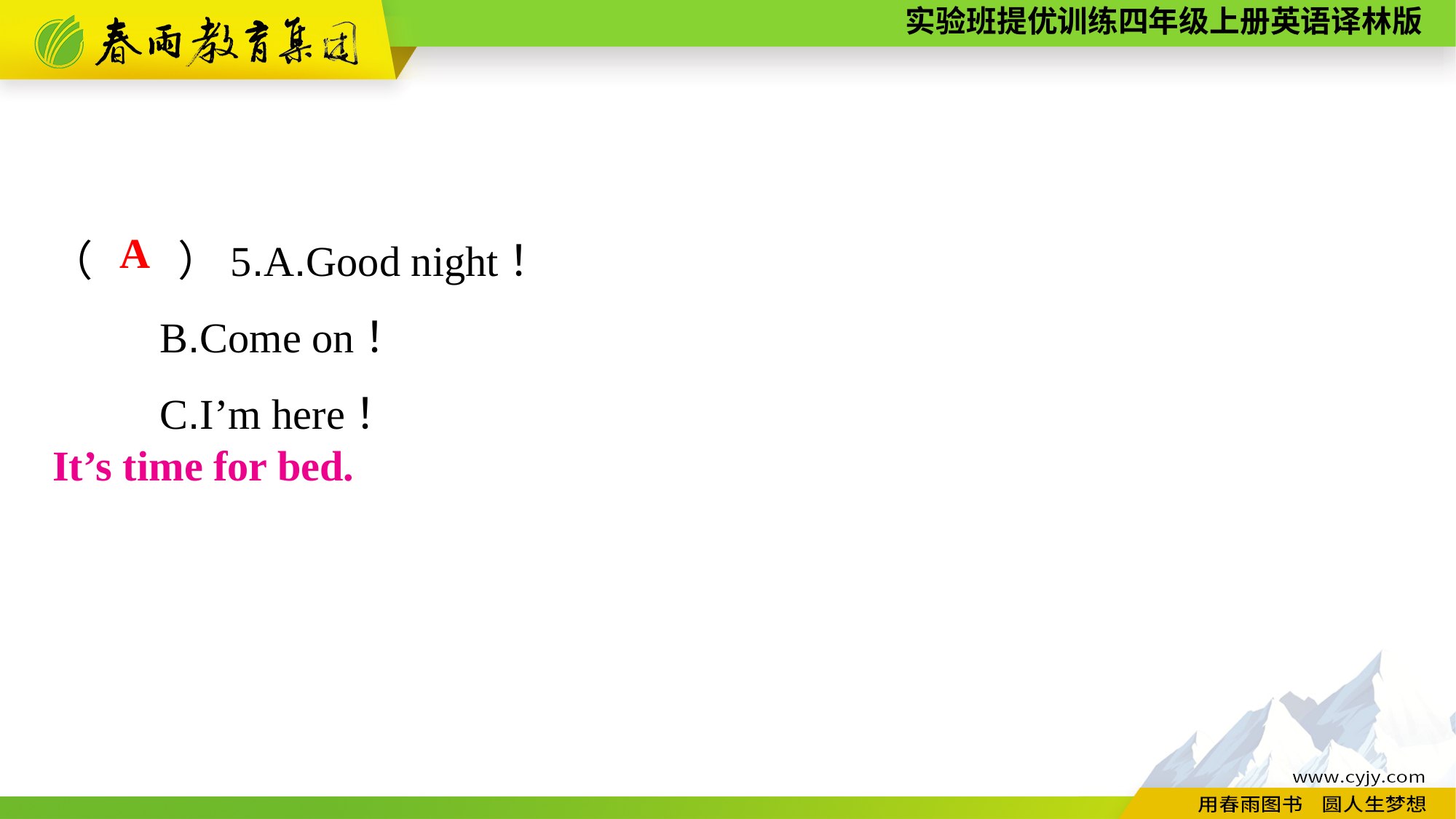

（　　）5.A.Good night！
	B.Come on！
	C.I’m here！
A
It’s time for bed.